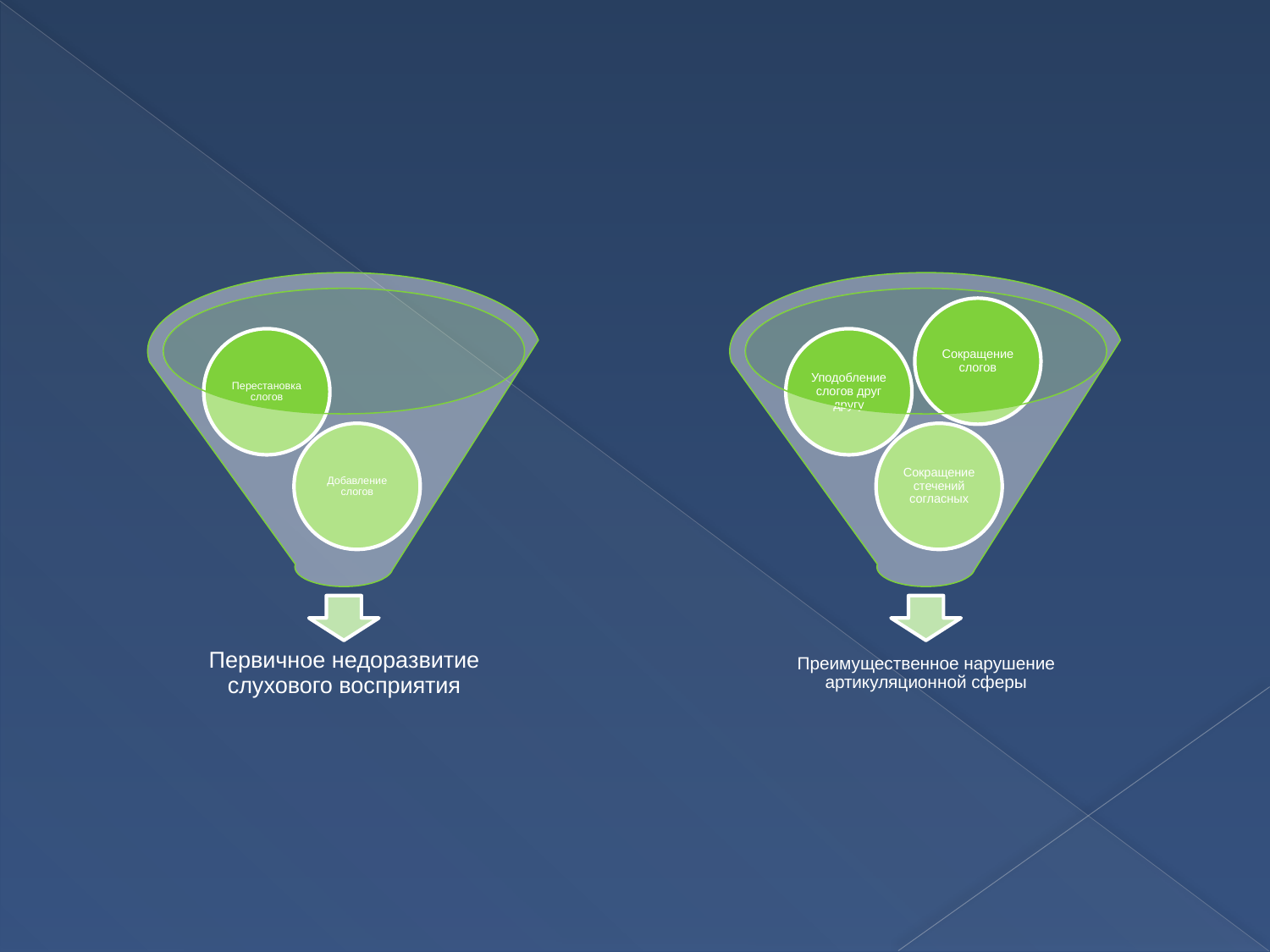

Первичное недоразвитие слухового восприятия
Добавление слогов
Перестановка слогов
Преимущественное нарушение артикуляционной сферы
Сокращение стечений согласных
Уподобление слогов друг другу
Сокращение слогов
#